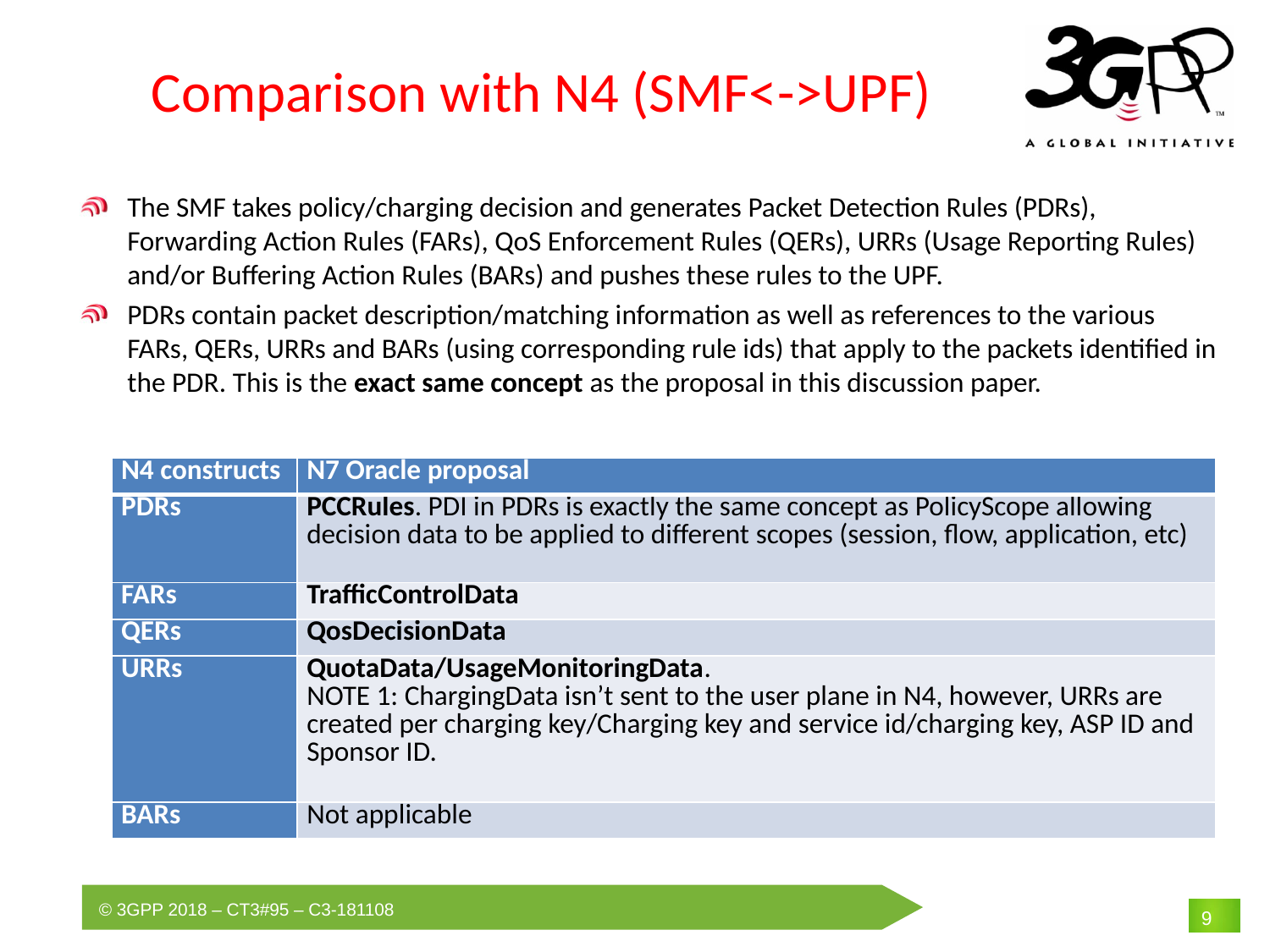

# Comparison with N4 (SMF<->UPF)
The SMF takes policy/charging decision and generates Packet Detection Rules (PDRs), Forwarding Action Rules (FARs), QoS Enforcement Rules (QERs), URRs (Usage Reporting Rules) and/or Buffering Action Rules (BARs) and pushes these rules to the UPF.
PDRs contain packet description/matching information as well as references to the various FARs, QERs, URRs and BARs (using corresponding rule ids) that apply to the packets identified in the PDR. This is the exact same concept as the proposal in this discussion paper.
| N4 constructs | N7 Oracle proposal |
| --- | --- |
| PDRs | PCCRules. PDI in PDRs is exactly the same concept as PolicyScope allowing decision data to be applied to different scopes (session, flow, application, etc) |
| FARs | TrafficControlData |
| QERs | QosDecisionData |
| URRs | QuotaData/UsageMonitoringData. NOTE 1: ChargingData isn’t sent to the user plane in N4, however, URRs are created per charging key/Charging key and service id/charging key, ASP ID and Sponsor ID. |
| BARs | Not applicable |
9